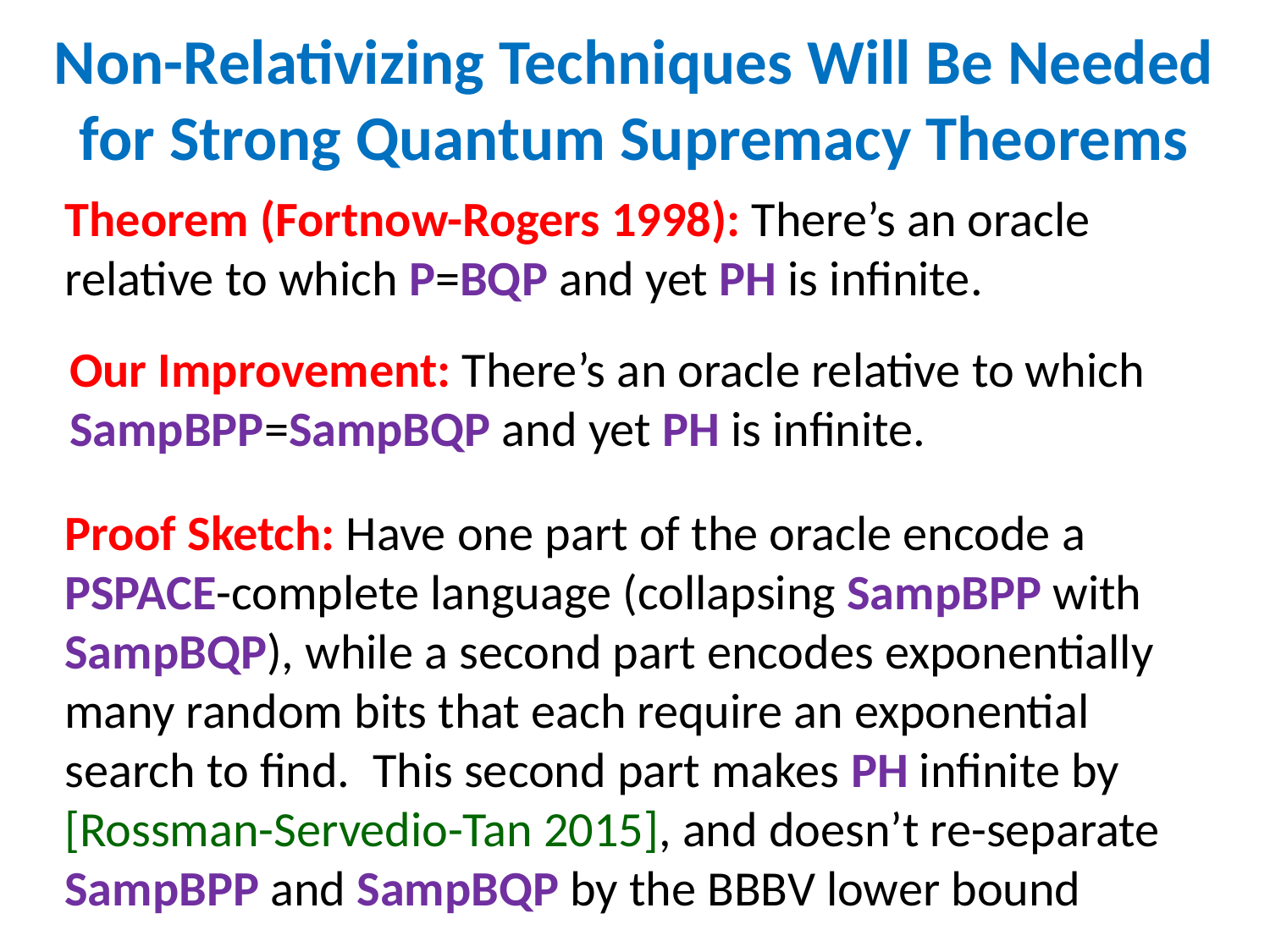

Non-Relativizing Techniques Will Be Needed for Strong Quantum Supremacy Theorems
Theorem (Fortnow-Rogers 1998): There’s an oracle relative to which P=BQP and yet PH is infinite.
Our Improvement: There’s an oracle relative to which SampBPP=SampBQP and yet PH is infinite.
Proof Sketch: Have one part of the oracle encode a PSPACE-complete language (collapsing SampBPP with SampBQP), while a second part encodes exponentially many random bits that each require an exponential search to find.  This second part makes PH infinite by [Rossman-Servedio-Tan 2015], and doesn’t re-separate SampBPP and SampBQP by the BBBV lower bound